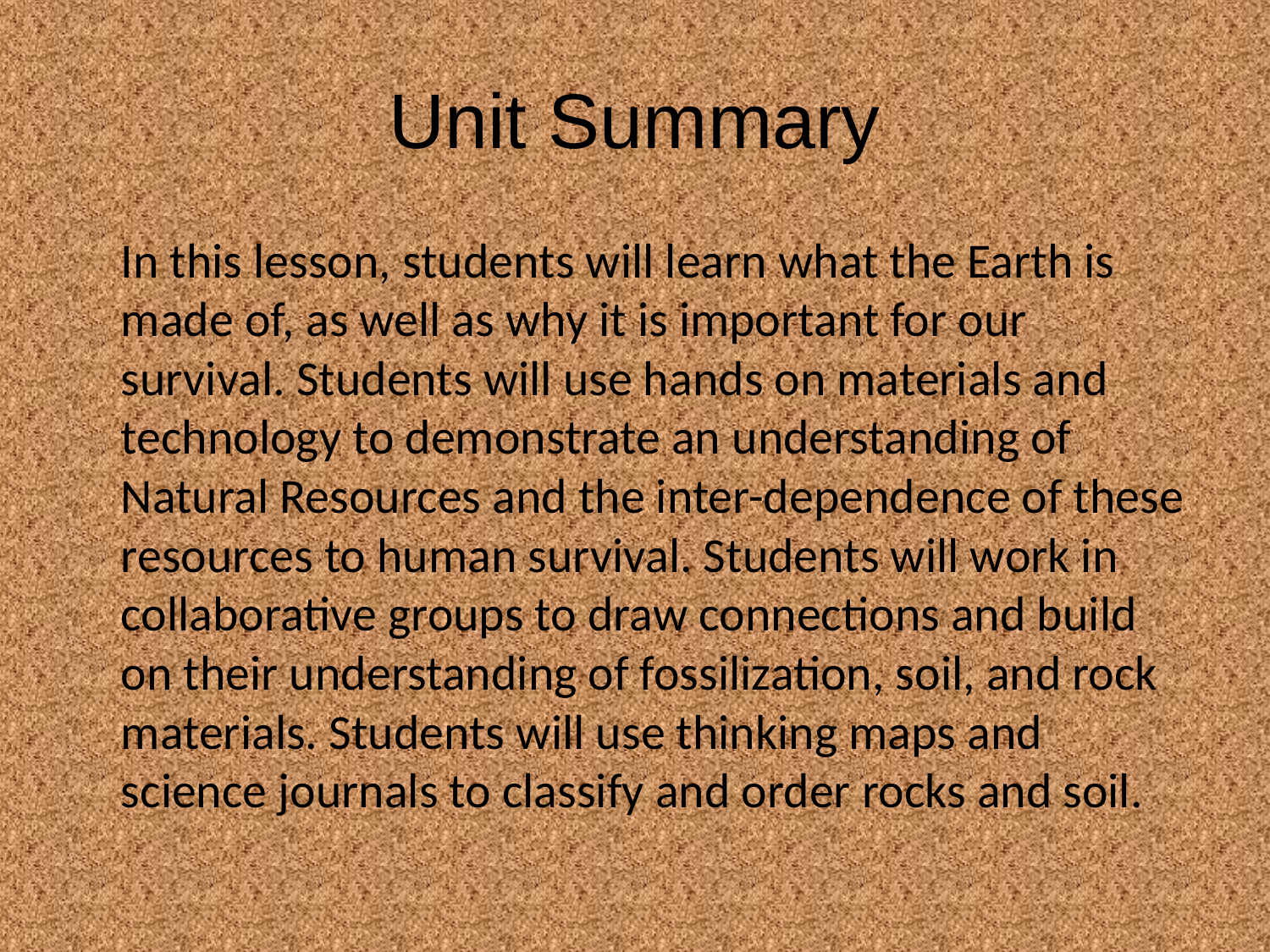

# Unit Summary
	In this lesson, students will learn what the Earth is made of, as well as why it is important for our survival. Students will use hands on materials and technology to demonstrate an understanding of Natural Resources and the inter-dependence of these resources to human survival. Students will work in collaborative groups to draw connections and build on their understanding of fossilization, soil, and rock materials. Students will use thinking maps and science journals to classify and order rocks and soil.